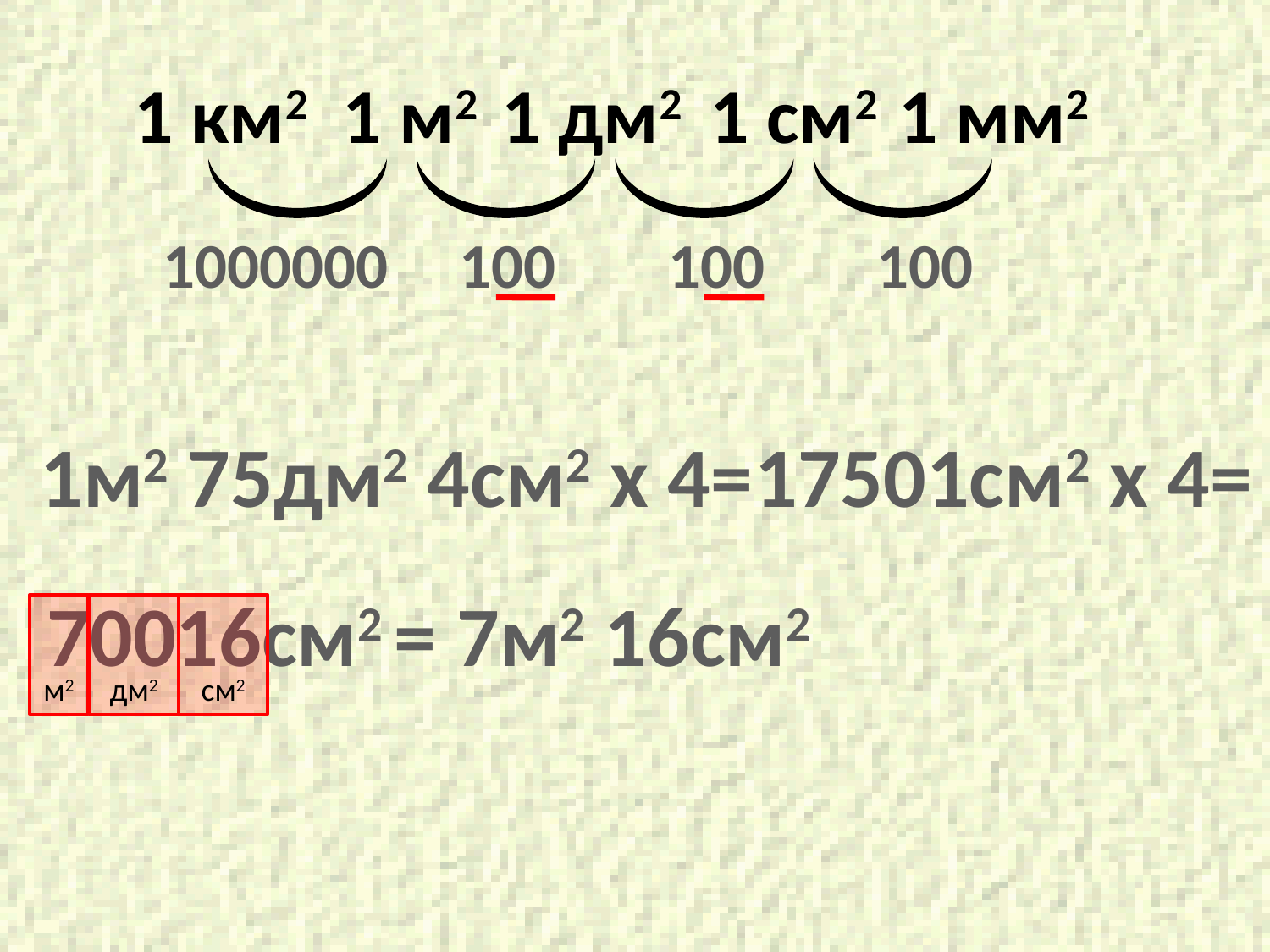

1 км2
1 м2
1 дм2
1 см2
1 мм2

1000000
100
100
100
17501см2 х 4=
1м2 75дм2 4см2 х 4=
70016см2 =
7м2 16см2

м2

дм2
см2